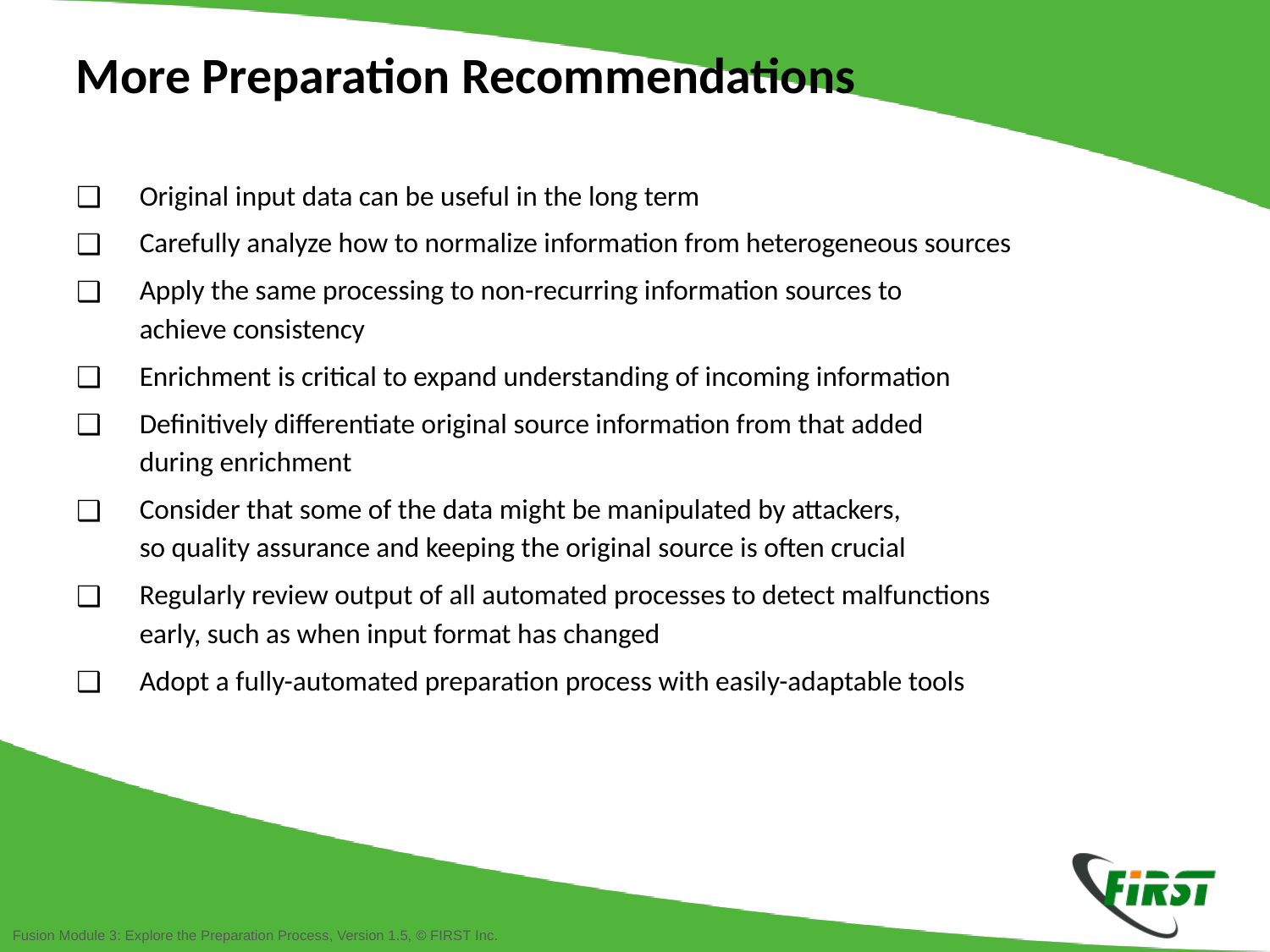

More Preparation Recommendations
Original input data can be useful in the long term
Carefully analyze how to normalize information from heterogeneous sources
Apply the same processing to non-recurring information sources to
achieve consistency
Enrichment is critical to expand understanding of incoming information
Definitively differentiate original source information from that added
during enrichment
Consider that some of the data might be manipulated by attackers,
so quality assurance and keeping the original source is often crucial
Regularly review output of all automated processes to detect malfunctions
early, such as when input format has changed
Adopt a fully-automated preparation process with easily-adaptable tools